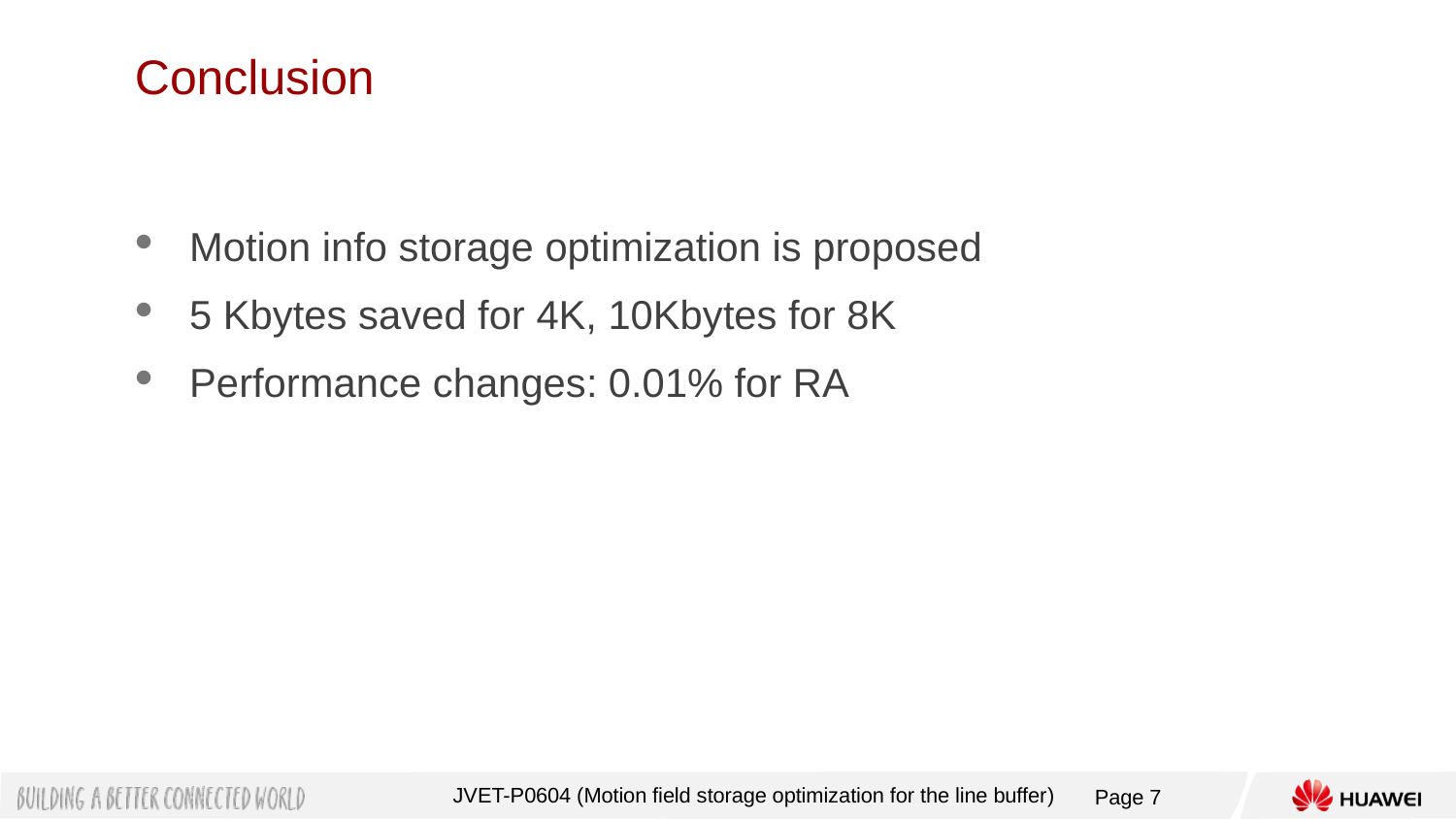

# Conclusion
Motion info storage optimization is proposed
5 Kbytes saved for 4K, 10Kbytes for 8K
Performance changes: 0.01% for RA